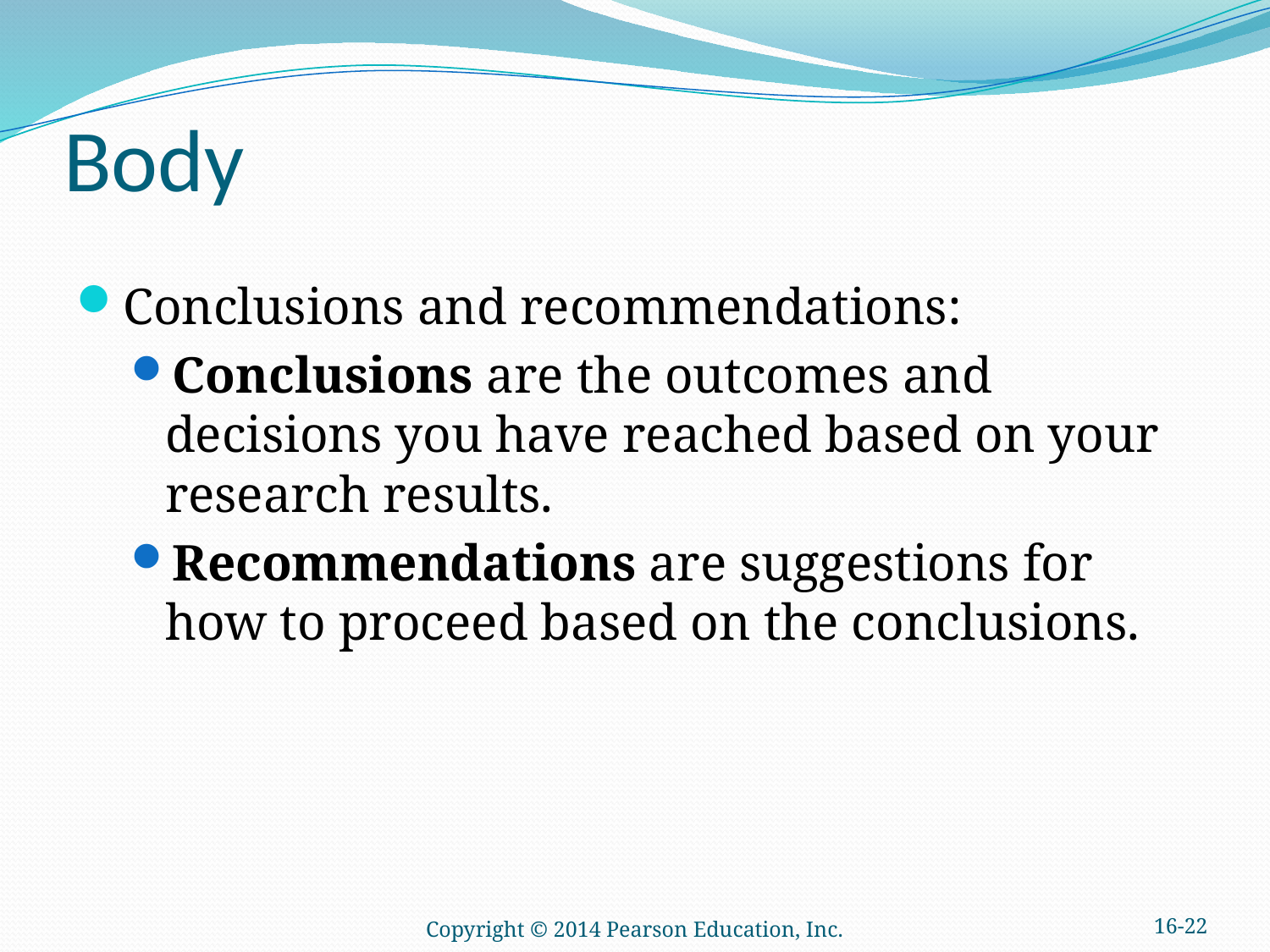

# Body
Conclusions and recommendations:
Conclusions are the outcomes and decisions you have reached based on your research results.
Recommendations are suggestions for how to proceed based on the conclusions.